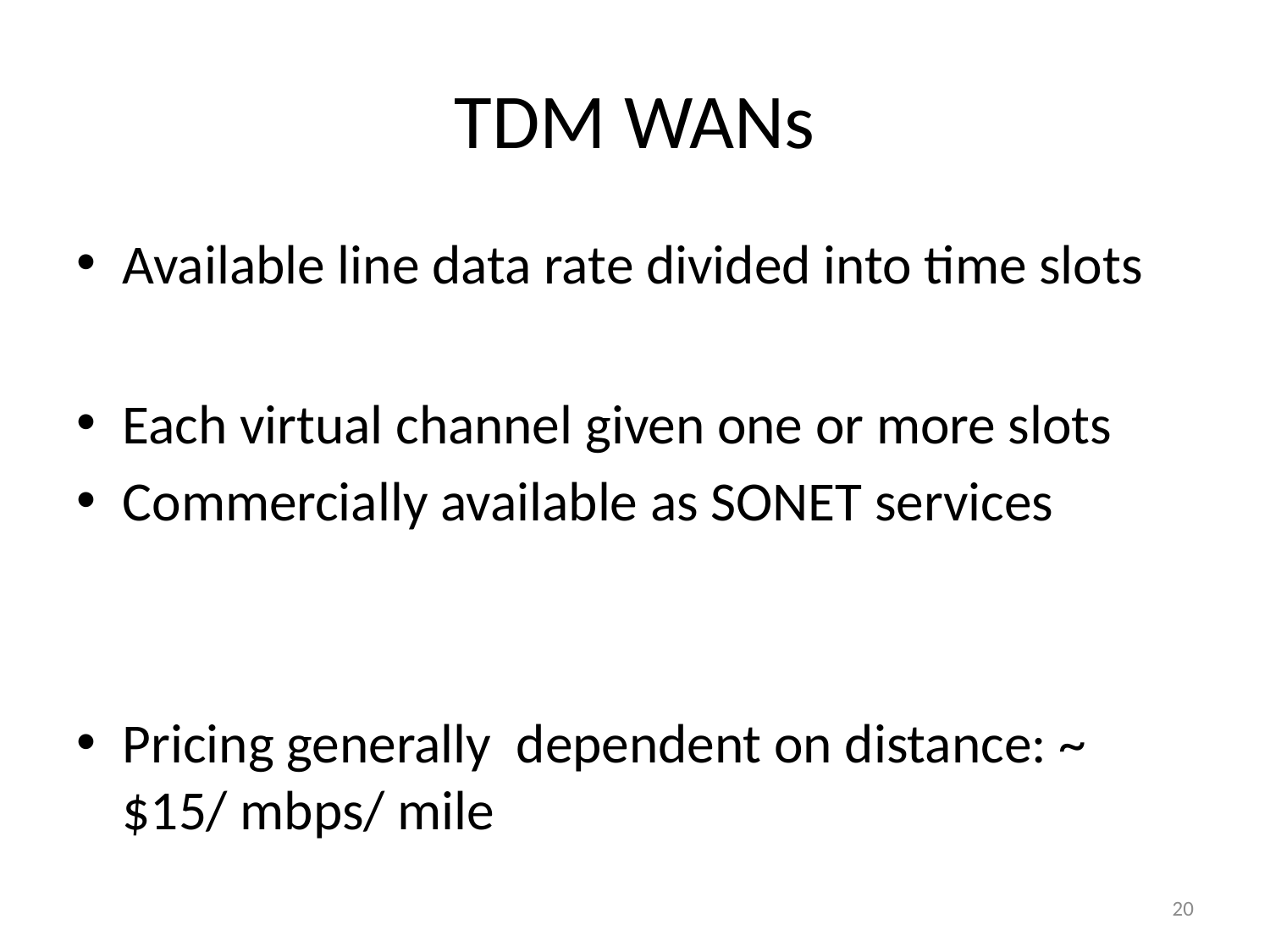

# TDM WANs
Available line data rate divided into time slots

Each virtual channel given one or more slots
Commercially available as SONET services

Pricing generally  dependent on distance: ~ $15/ mbps/ mile
20